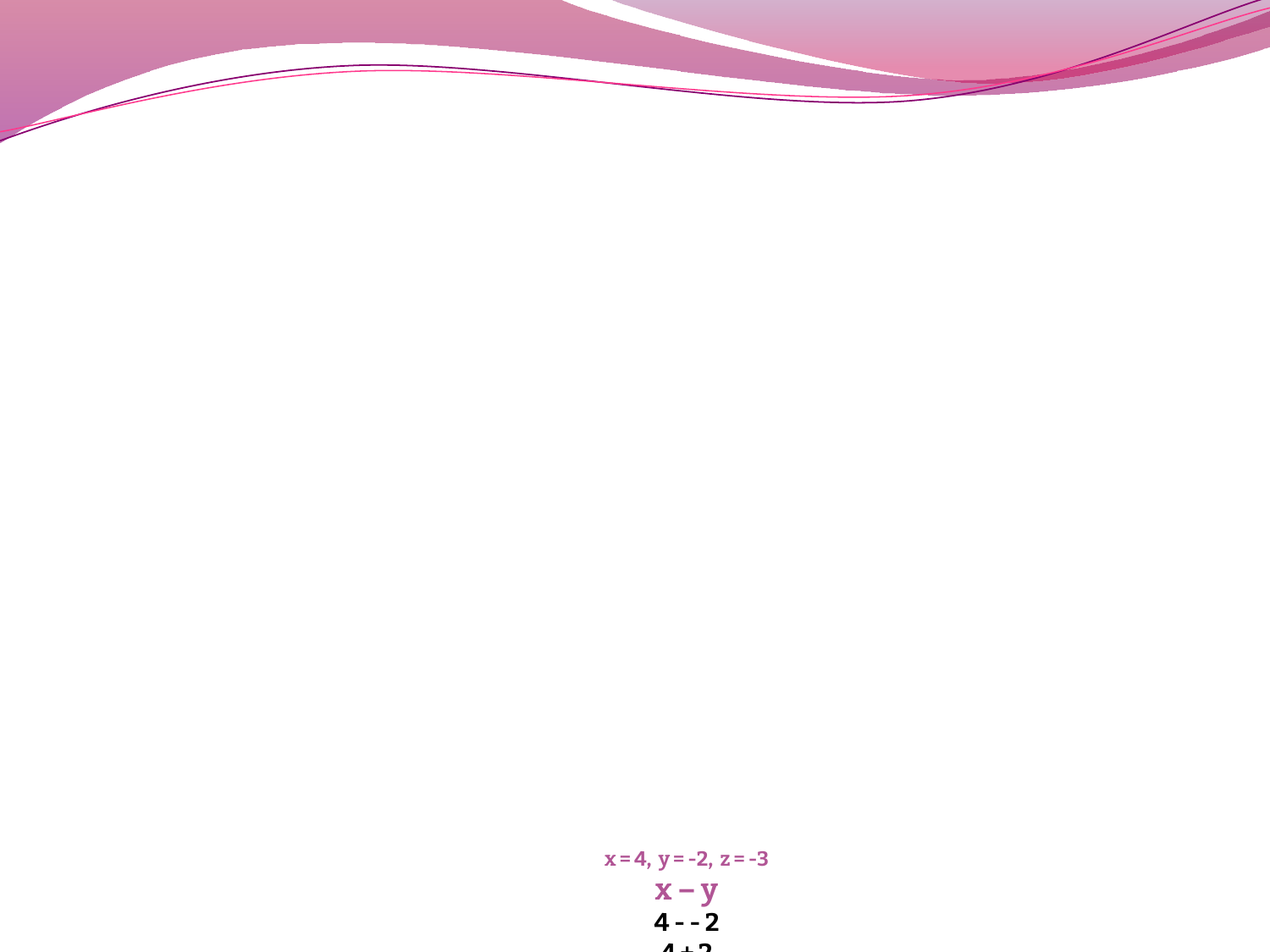

# x = 4,  y = -2,  z = -3 x – y 4 - - 2 4 + 2 6